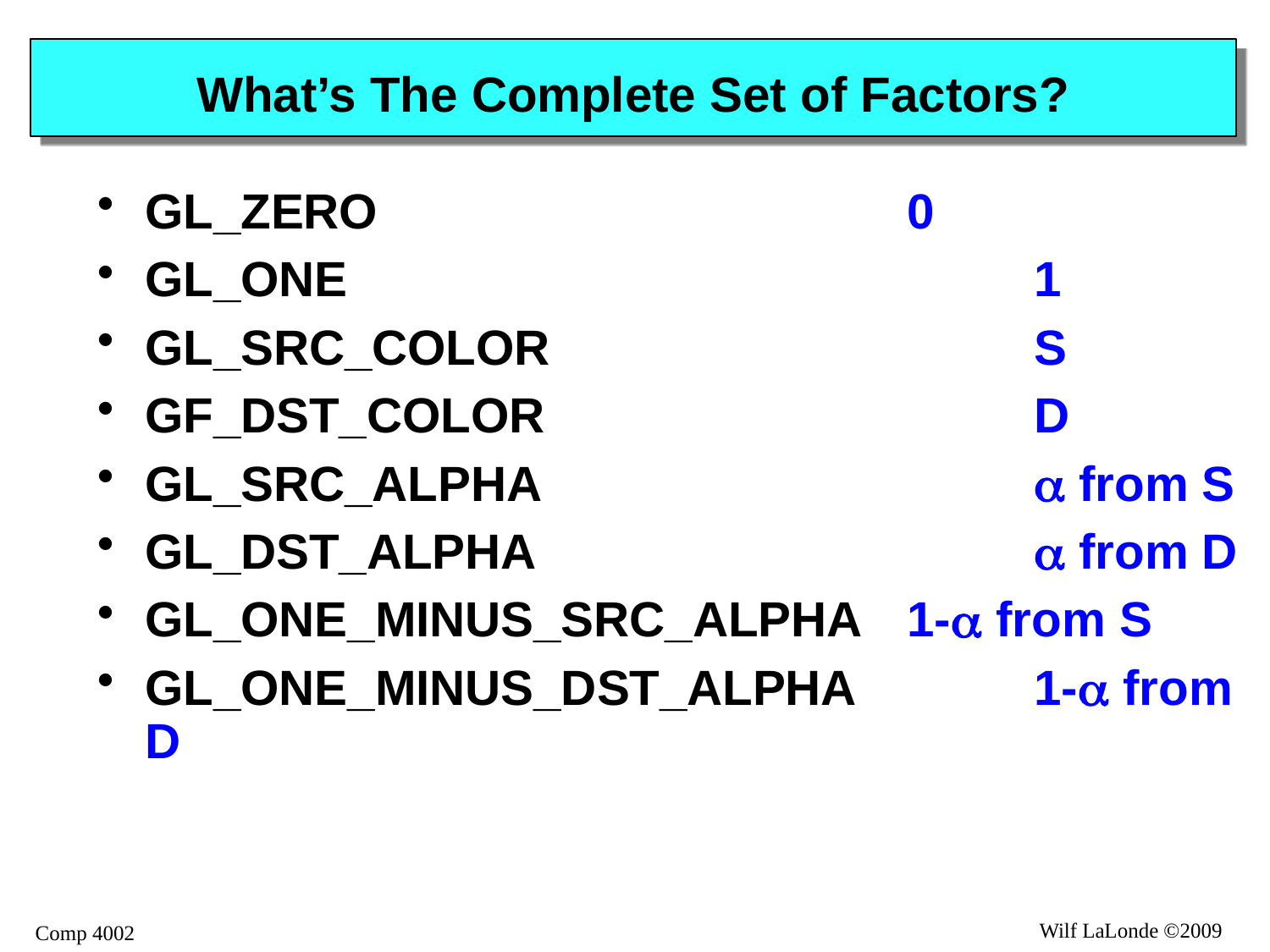

# What’s The Complete Set of Factors?
GL_ZERO					0
GL_ONE						1
GL_SRC_COLOR				S
GF_DST_COLOR				D
GL_SRC_ALPHA				α from S
GL_DST_ALPHA				α from D
GL_ONE_MINUS_SRC_ALPHA	1-α from S
GL_ONE_MINUS_DST_ALPHA		1-α from D